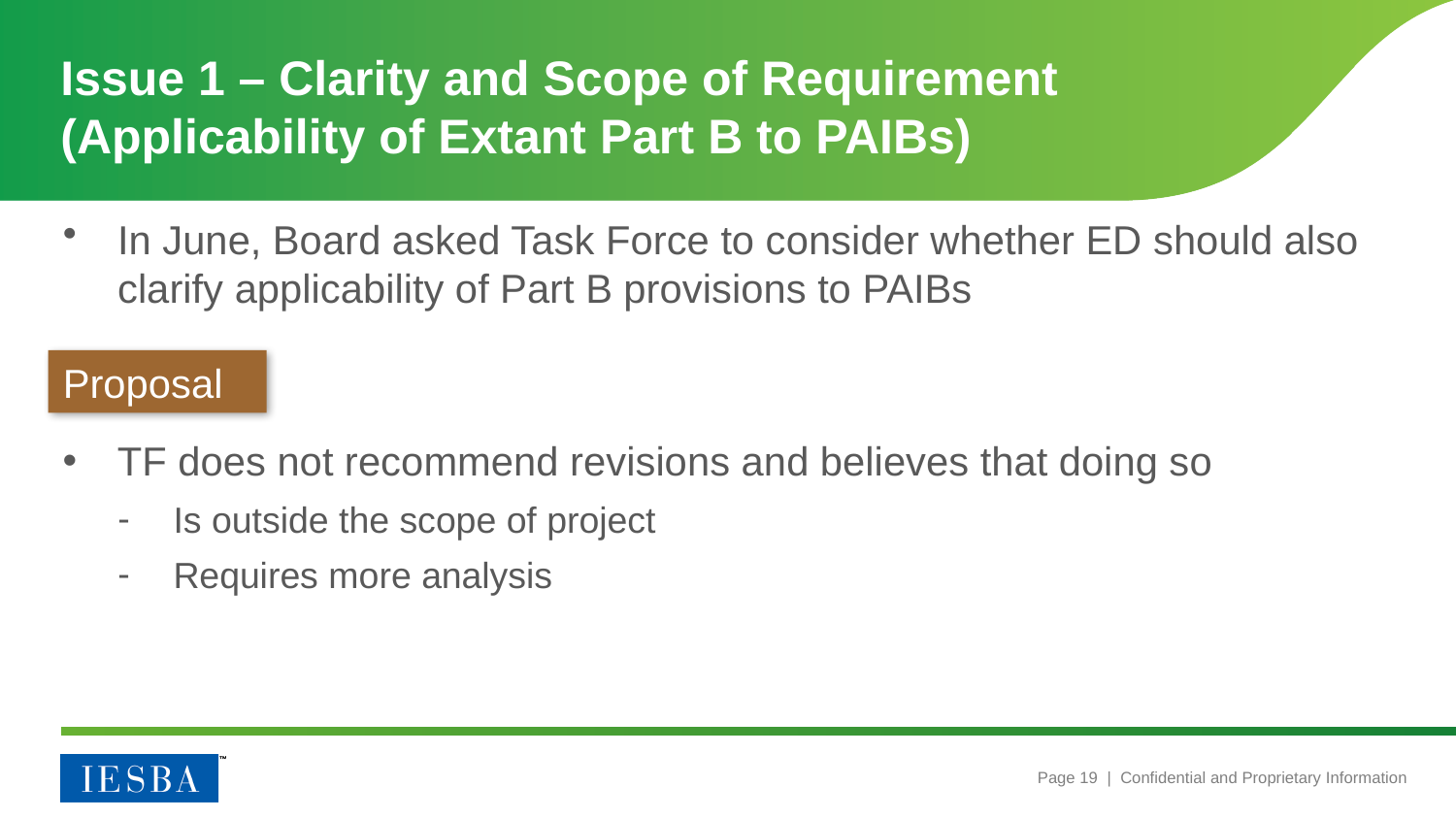

# Issue 1 – Clarity and Scope of Requirement (Applicability of Extant Part B to PAIBs)
In June, Board asked Task Force to consider whether ED should also clarify applicability of Part B provisions to PAIBs

Proposal
TF does not recommend revisions and believes that doing so
Is outside the scope of project
Requires more analysis